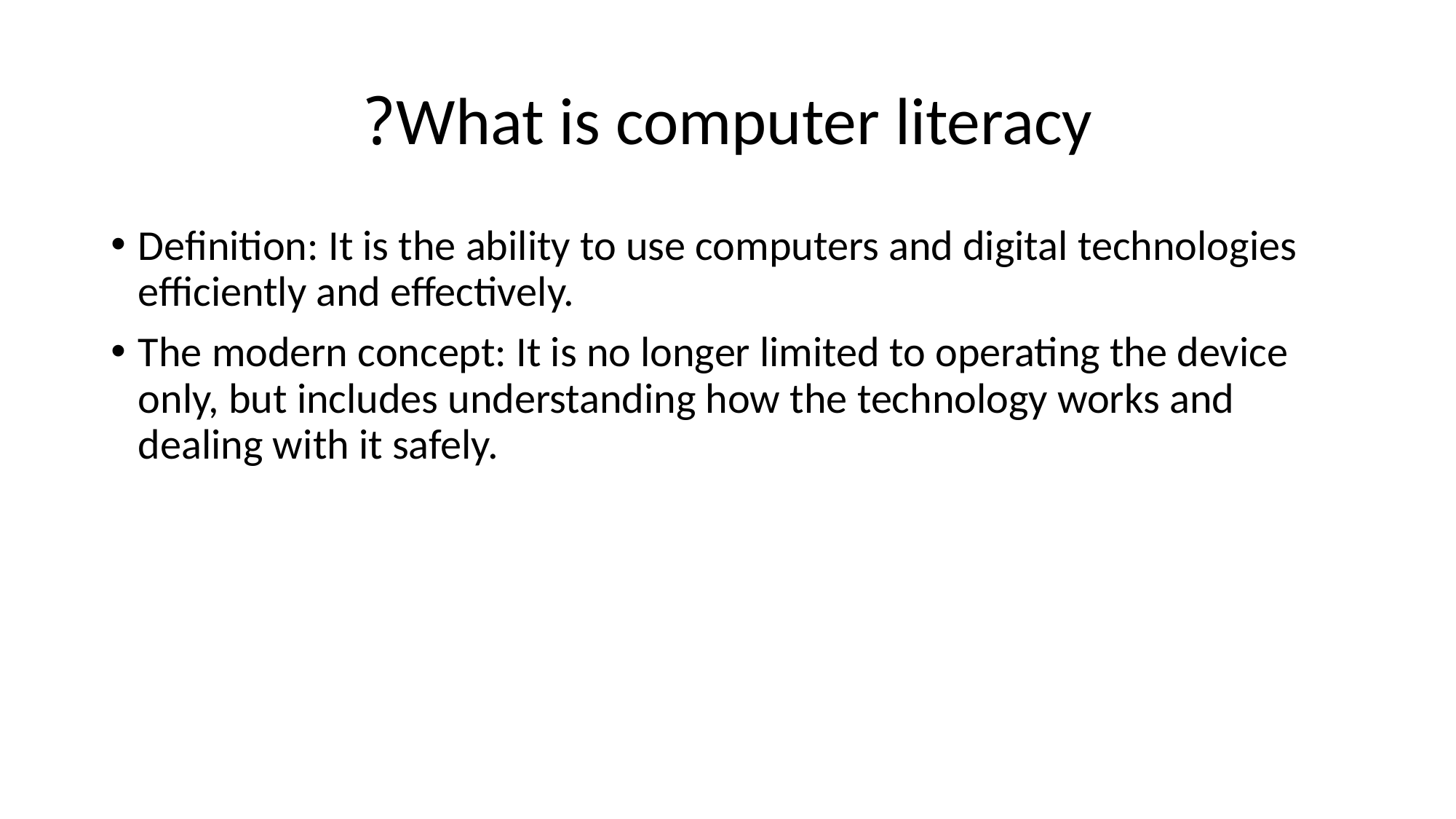

# What is computer literacy?
Definition: It is the ability to use computers and digital technologies efficiently and effectively.
The modern concept: It is no longer limited to operating the device only, but includes understanding how the technology works and dealing with it safely.